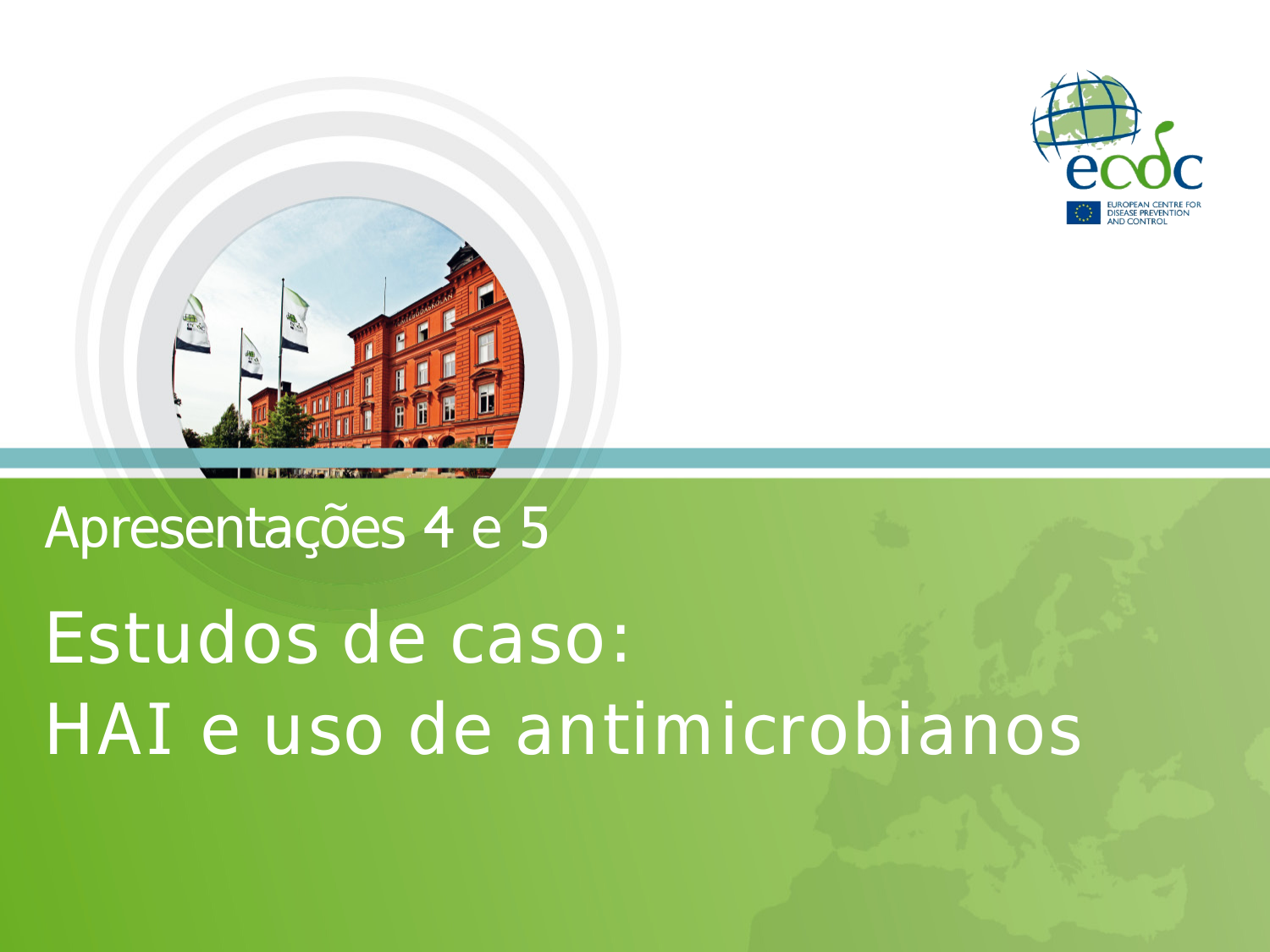

# Apresentações 4 e 5
Estudos de caso:
HAI e uso de antimicrobianos